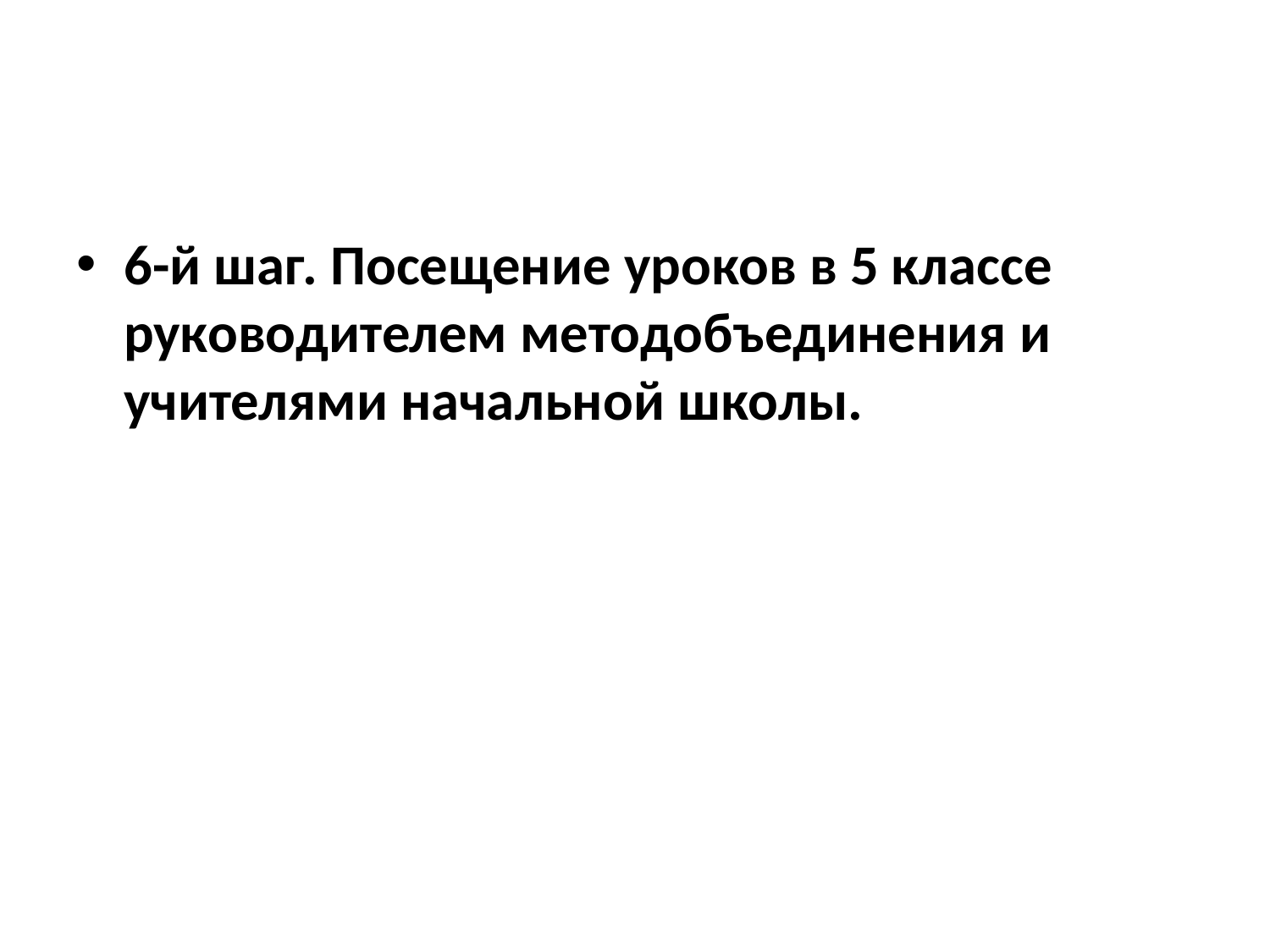

#
6-й шаг. Посещение уроков в 5 классе руководителем методобъединения и учителями начальной школы.